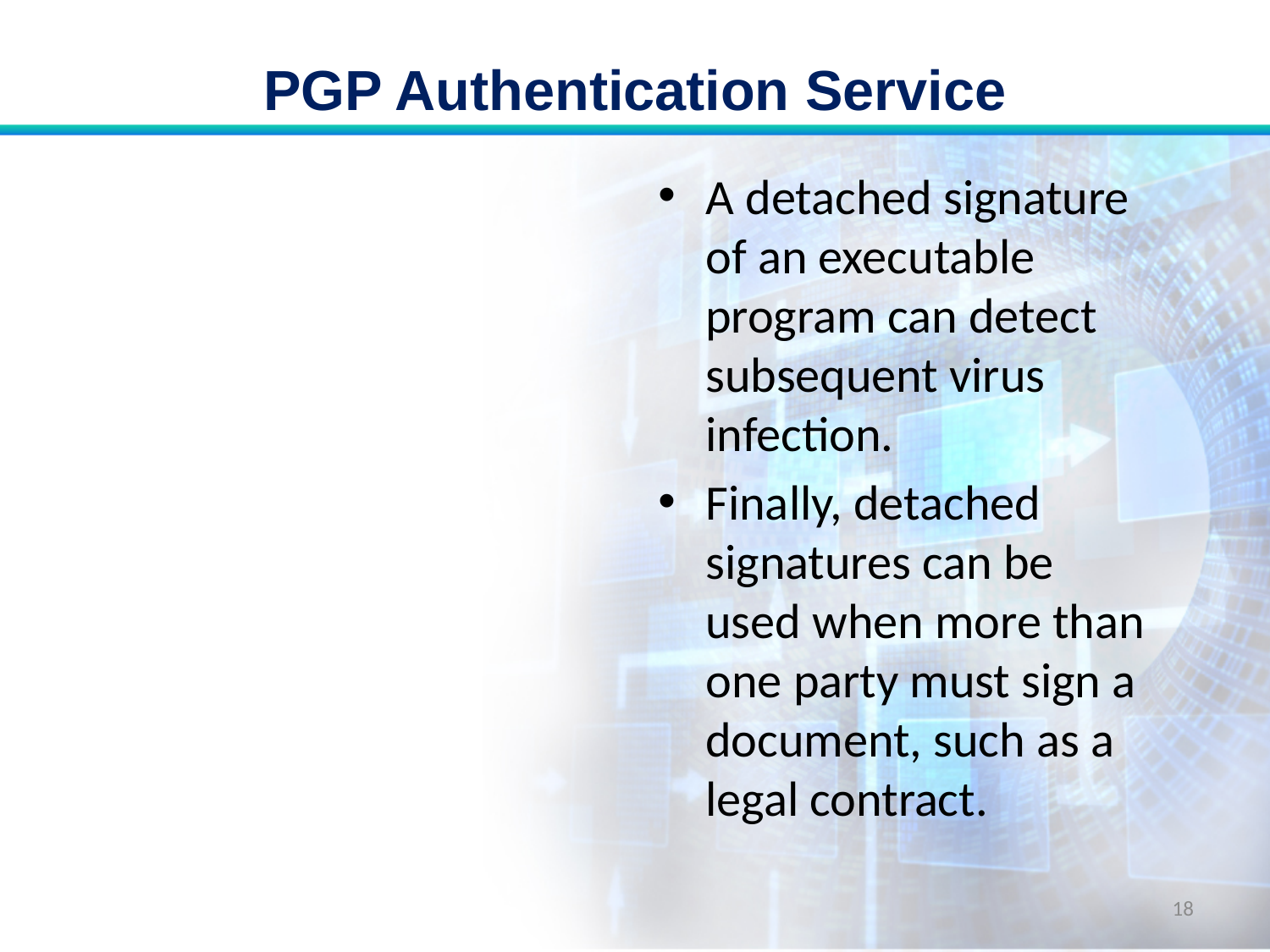

# PGP Authentication Service
A detached signature of an executable program can detect subsequent virus infection.
Finally, detached signatures can be used when more than one party must sign a document, such as a legal contract.
18